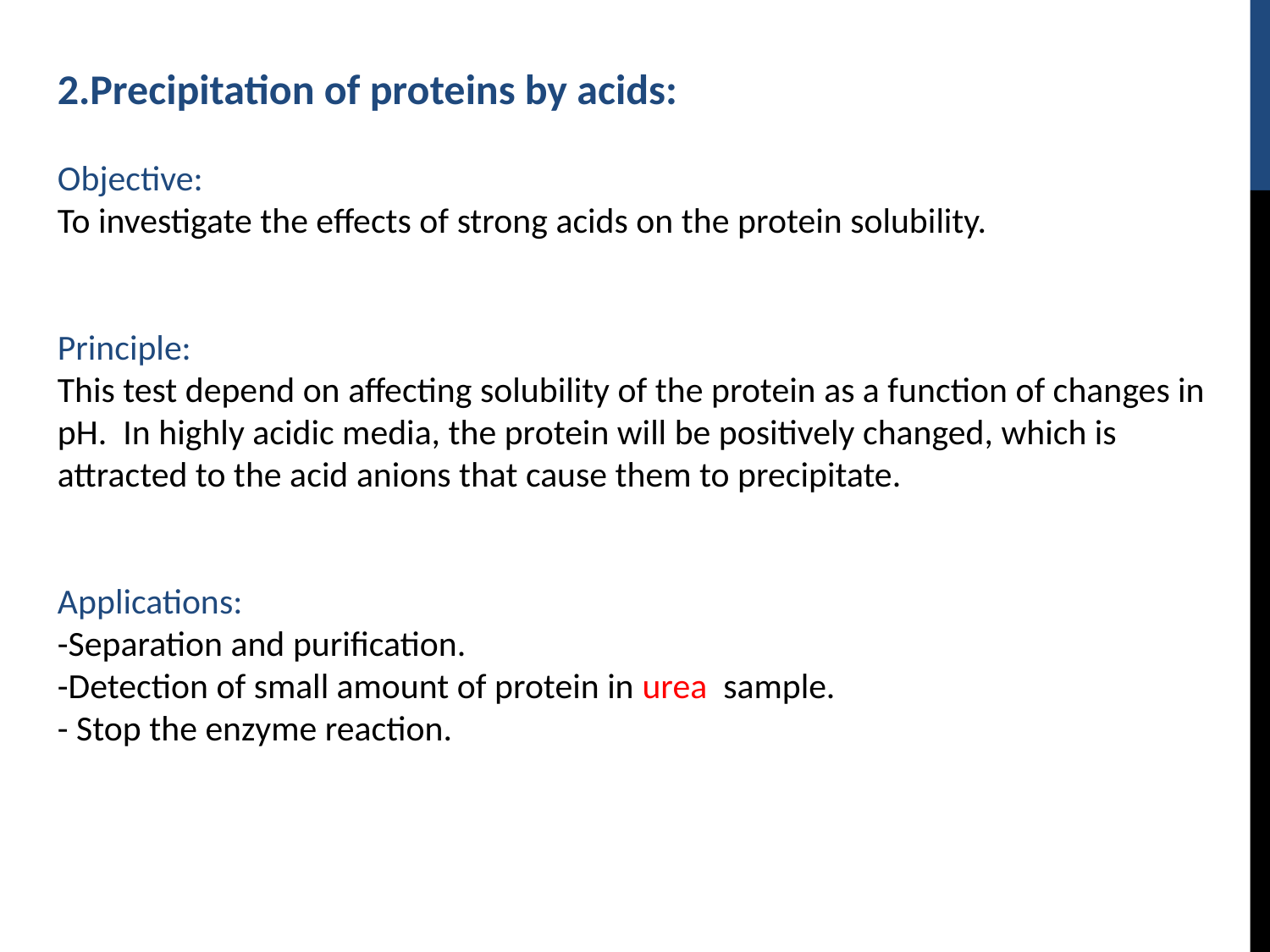

2.Precipitation of proteins by acids:

Objective:
To investigate the effects of strong acids on the protein solubility.

Principle:
This test depend on affecting solubility of the protein as a function of changes in pH.  In highly acidic media, the protein will be positively changed, which is attracted to the acid anions that cause them to precipitate.

Applications:
-Separation and purification.
-Detection of small amount of protein in urea  sample.
- Stop the enzyme reaction.